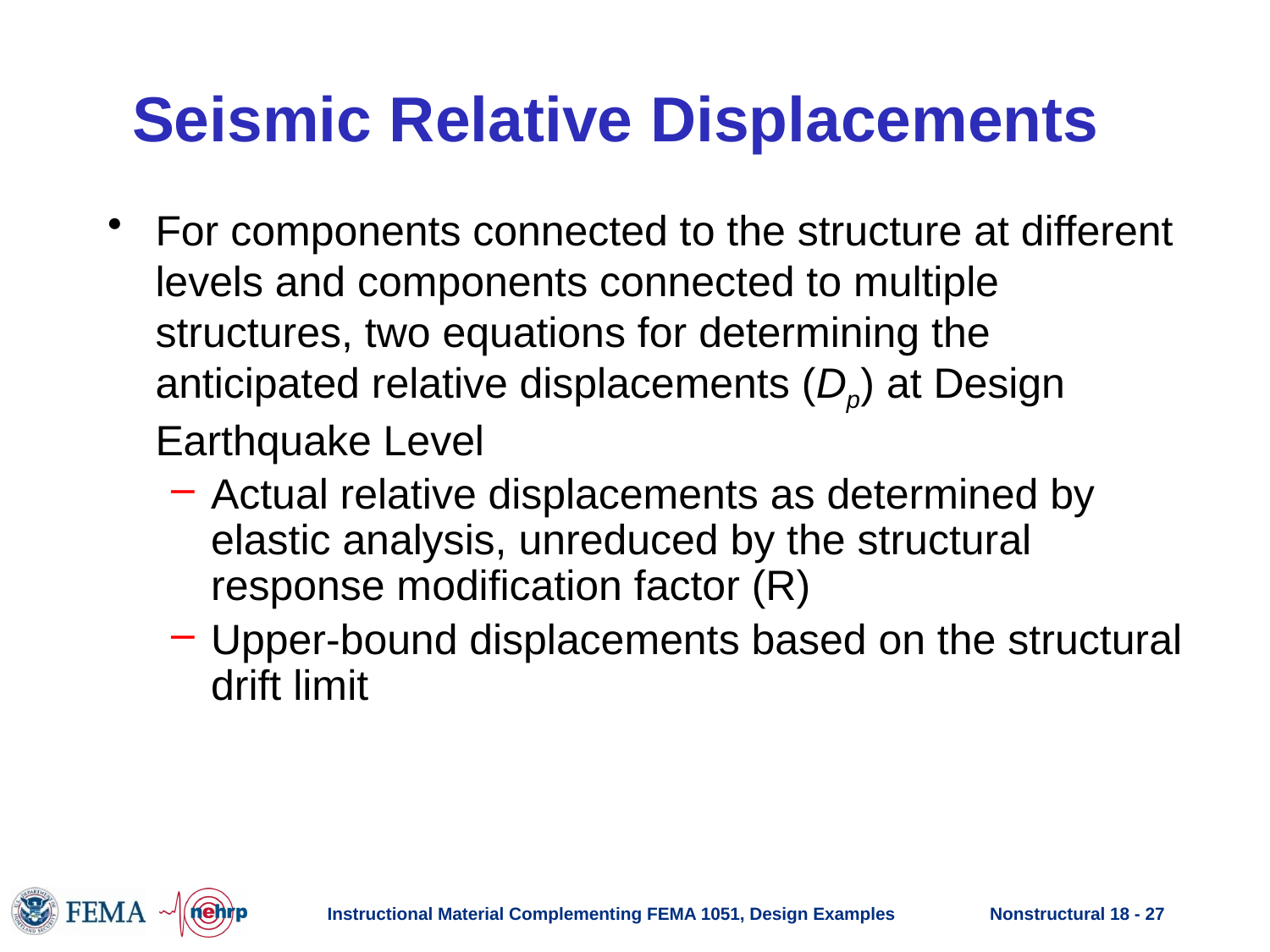

# Seismic Relative Displacements
For components connected to the structure at different levels and components connected to multiple structures, two equations for determining the anticipated relative displacements (Dp) at Design Earthquake Level
Actual relative displacements as determined by elastic analysis, unreduced by the structural response modification factor (R)
Upper-bound displacements based on the structural drift limit
Instructional Material Complementing FEMA 1051, Design Examples
Nonstructural 18 - 27